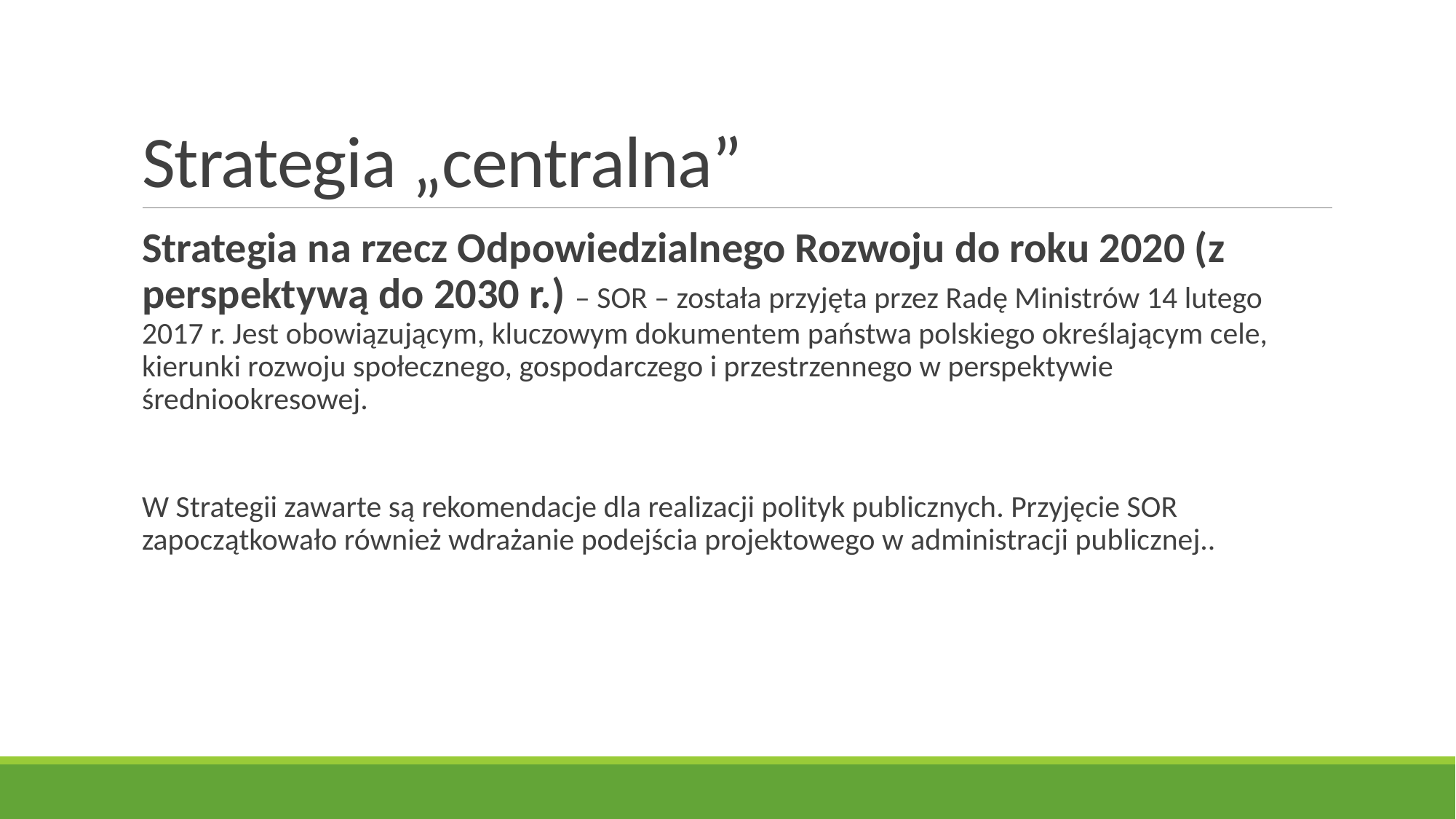

# Strategia „centralna”
Strategia na rzecz Odpowiedzialnego Rozwoju do roku 2020 (z perspektywą do 2030 r.) – SOR – została przyjęta przez Radę Ministrów 14 lutego 2017 r. Jest obowiązującym, kluczowym dokumentem państwa polskiego określającym cele, kierunki rozwoju społecznego, gospodarczego i przestrzennego w perspektywie średniookresowej.

W Strategii zawarte są rekomendacje dla realizacji polityk publicznych. Przyjęcie SOR zapoczątkowało również wdrażanie podejścia projektowego w administracji publicznej..